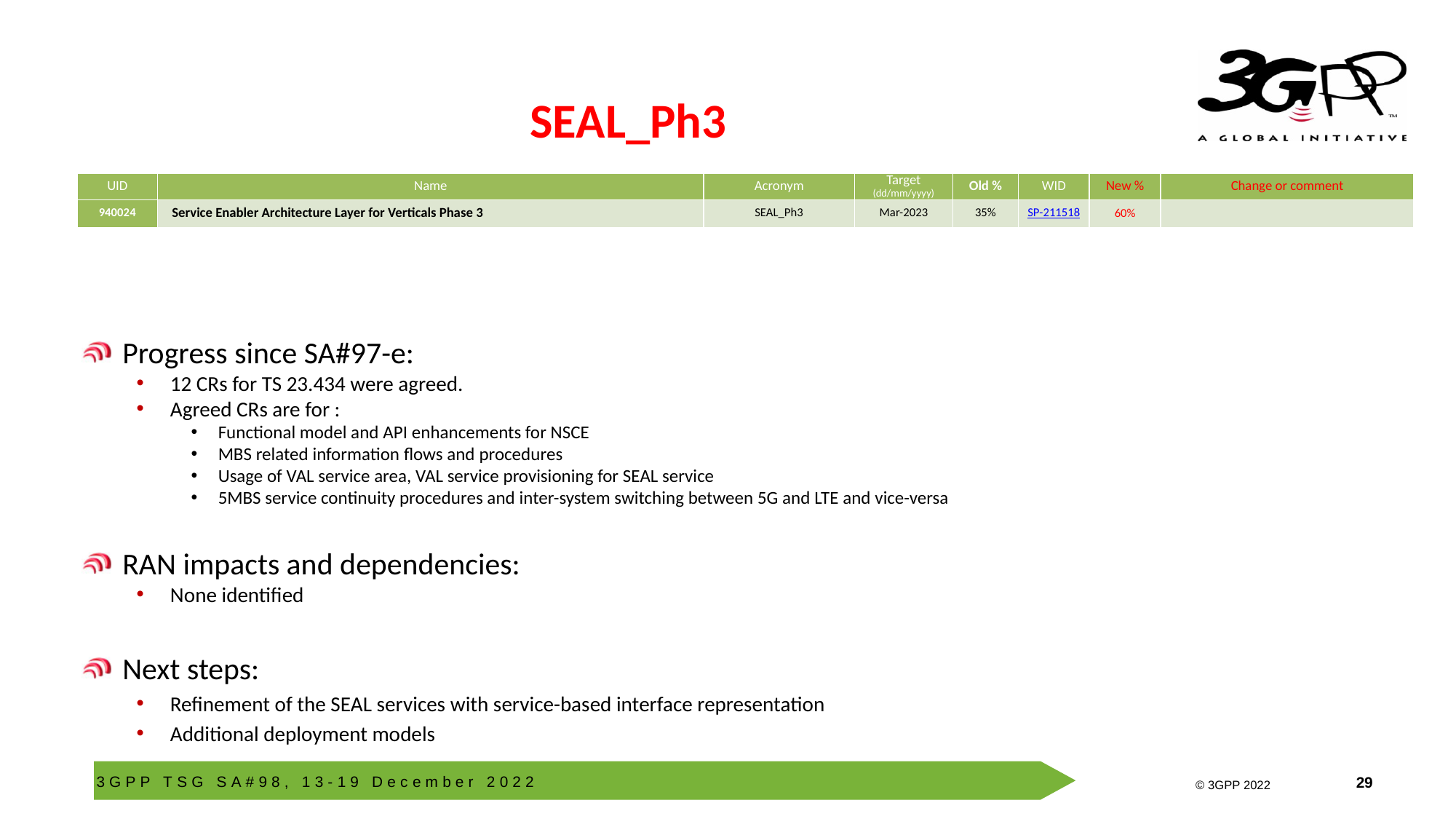

# SEAL_Ph3
| UID | Name | Acronym | Target (dd/mm/yyyy) | Old % | WID | New % | Change or comment |
| --- | --- | --- | --- | --- | --- | --- | --- |
| 940024 | Service Enabler Architecture Layer for Verticals Phase 3 | SEAL\_Ph3 | Mar-2023 | 35% | SP-211518 | 60% |  |
Progress since SA#97-e:
12 CRs for TS 23.434 were agreed.
Agreed CRs are for :
Functional model and API enhancements for NSCE
MBS related information flows and procedures
Usage of VAL service area, VAL service provisioning for SEAL service
5MBS service continuity procedures and inter-system switching between 5G and LTE and vice-versa

RAN impacts and dependencies:
None identified

Next steps:
Refinement of the SEAL services with service-based interface representation
Additional deployment models